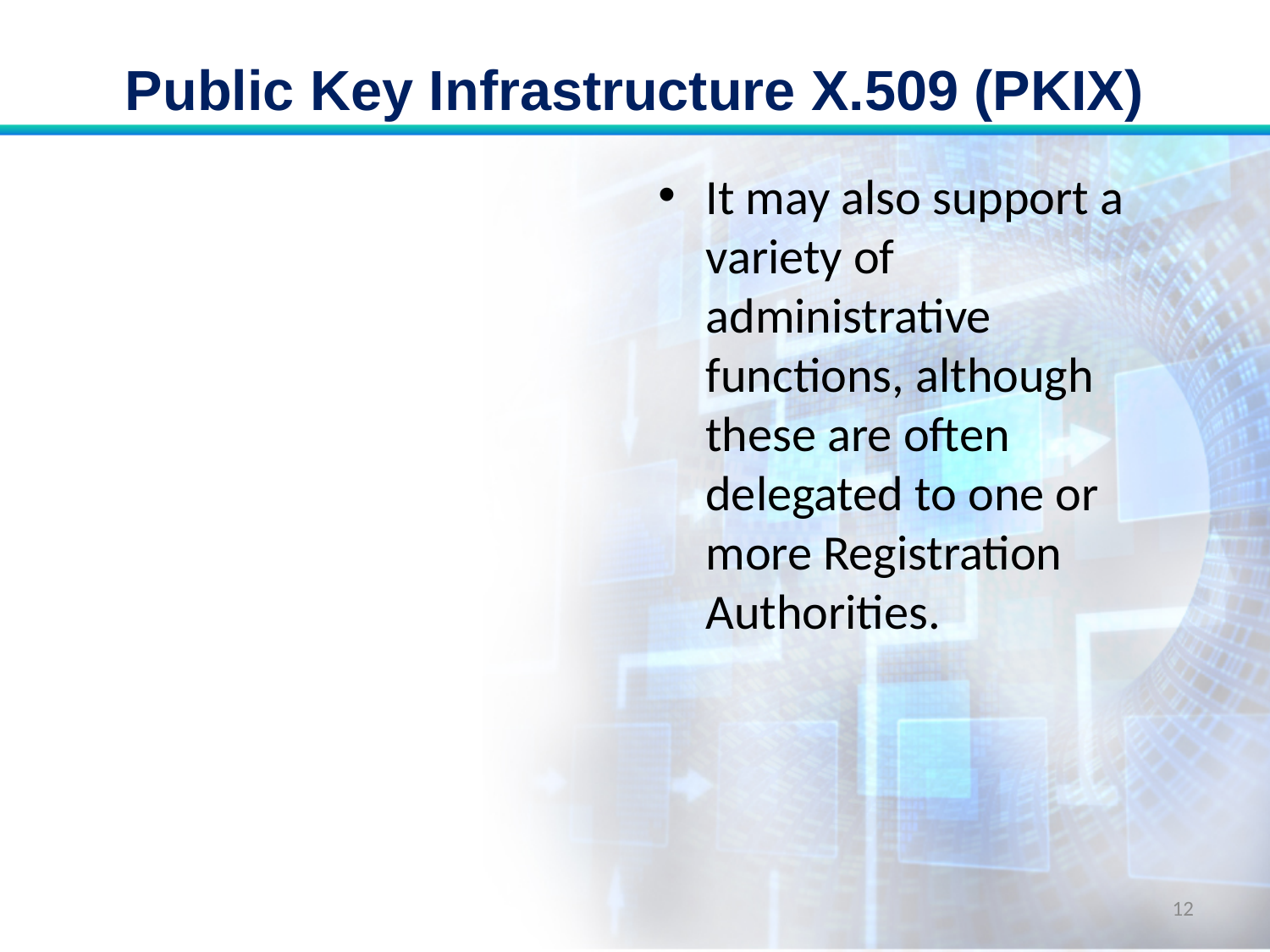

# Public Key Infrastructure X.509 (PKIX)
It may also support a variety of administrative functions, although these are often delegated to one or more Registration Authorities.
12